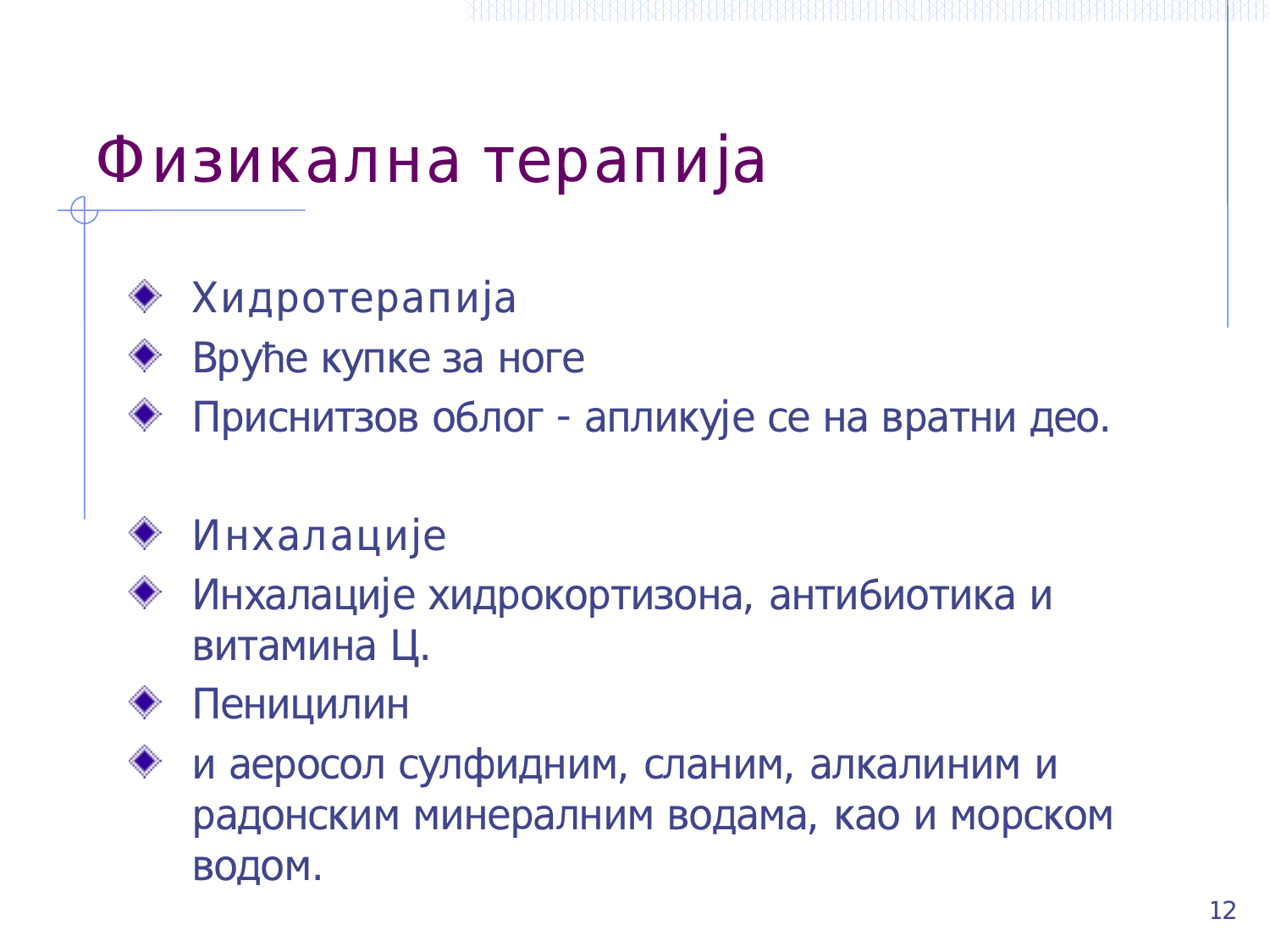

# Физикална терапија
Хидротерапија
Вруће купке за ноге
Приснитзов облог - апликује се на вратни део.

Инхалације
Инхалације хидрокортизона, антибиотика и витамина Ц.
Пеницилин
и аеросол сулфидним, сланим, алкалиним и радонским минералним водама, као и морском водом.
12